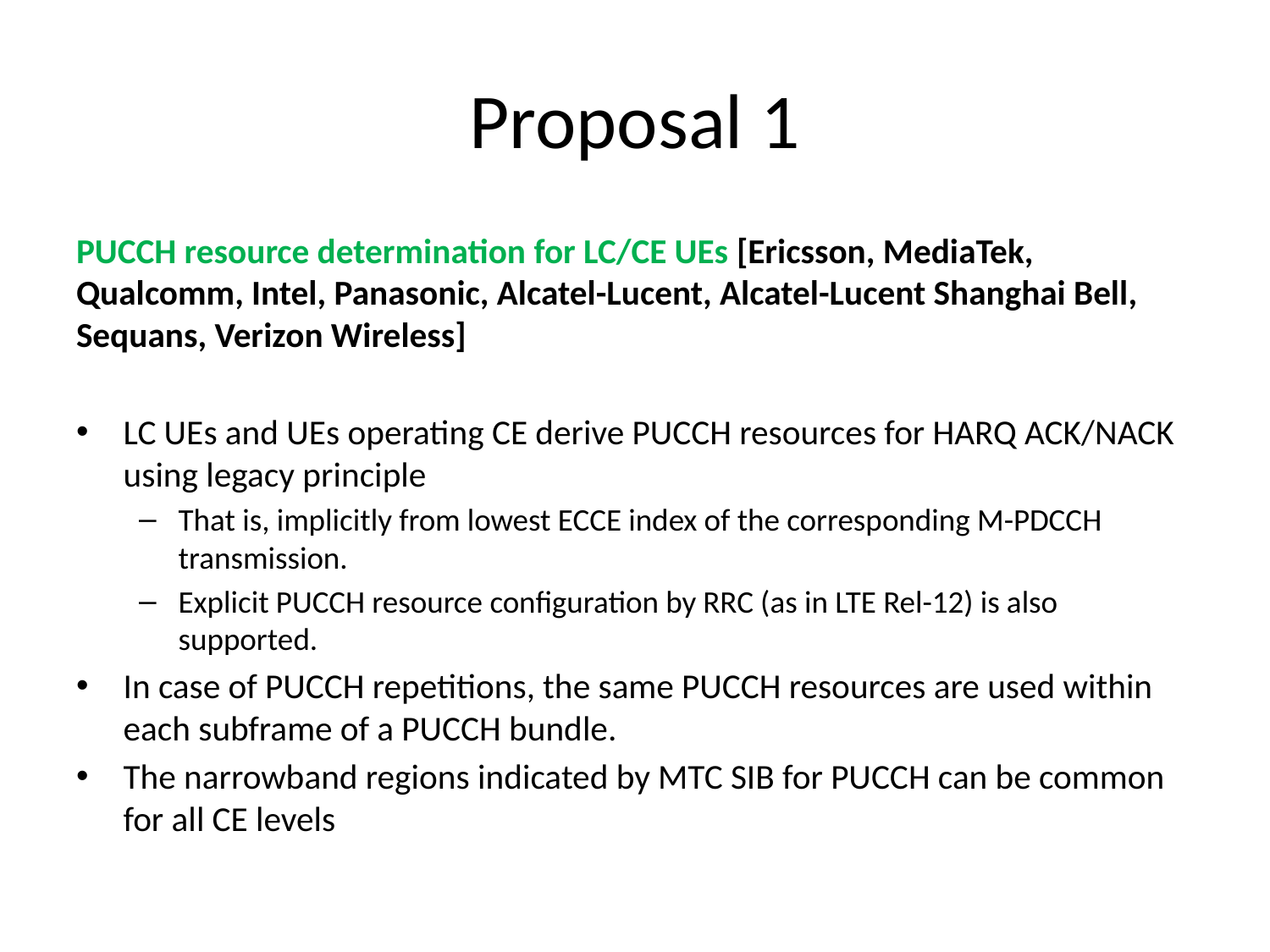

# Proposal 1
PUCCH resource determination for LC/CE UEs [Ericsson, MediaTek, Qualcomm, Intel, Panasonic, Alcatel-Lucent, Alcatel-Lucent Shanghai Bell, Sequans, Verizon Wireless]

LC UEs and UEs operating CE derive PUCCH resources for HARQ ACK/NACK using legacy principle
That is, implicitly from lowest ECCE index of the corresponding M-PDCCH transmission.
Explicit PUCCH resource configuration by RRC (as in LTE Rel-12) is also supported.
In case of PUCCH repetitions, the same PUCCH resources are used within each subframe of a PUCCH bundle.
The narrowband regions indicated by MTC SIB for PUCCH can be common for all CE levels